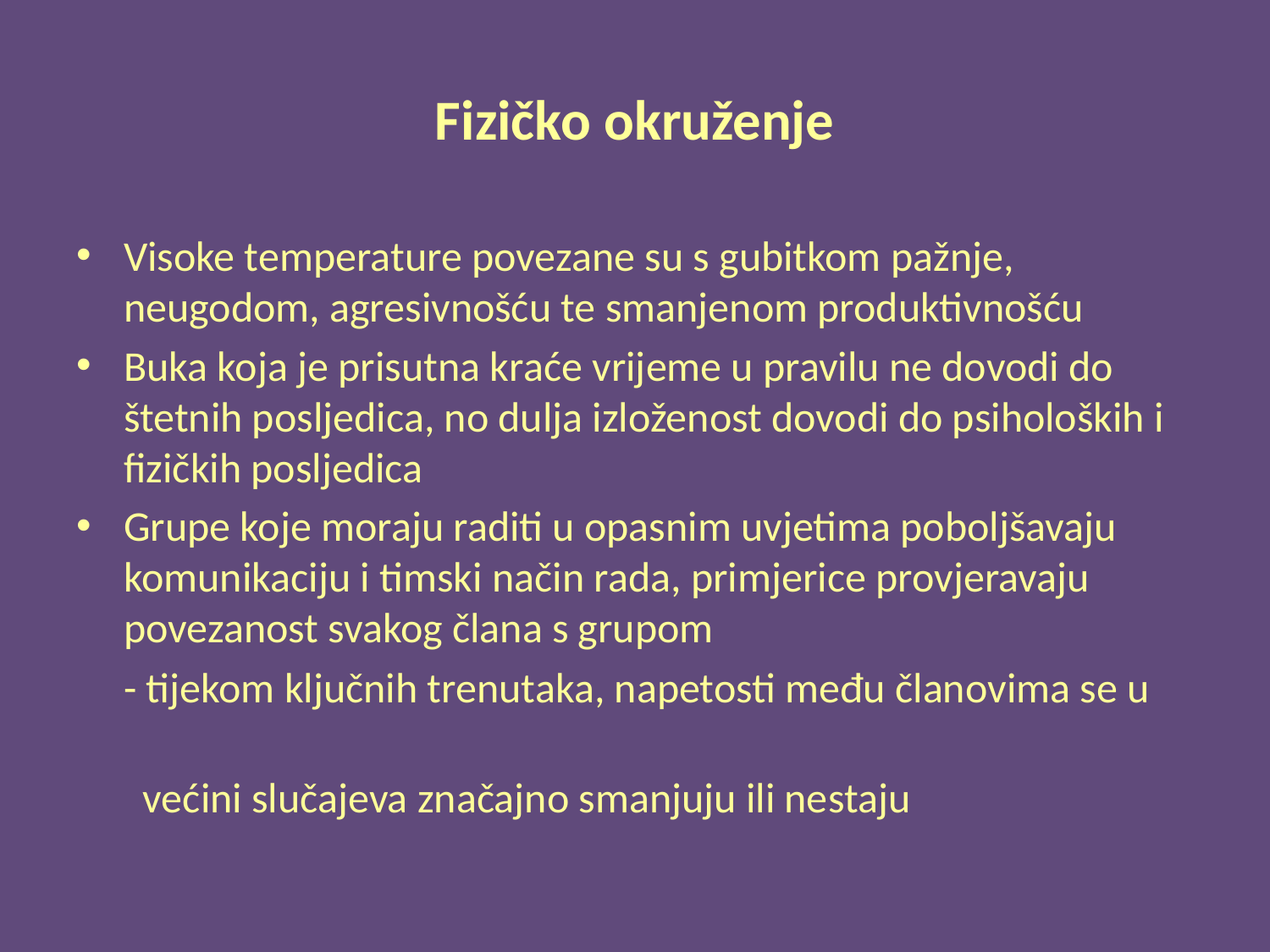

# Fizičko okruženje
Visoke temperature povezane su s gubitkom pažnje, neugodom, agresivnošću te smanjenom produktivnošću
Buka koja je prisutna kraće vrijeme u pravilu ne dovodi do štetnih posljedica, no dulja izloženost dovodi do psiholoških i fizičkih posljedica
Grupe koje moraju raditi u opasnim uvjetima poboljšavaju komunikaciju i timski način rada, primjerice provjeravaju povezanost svakog člana s grupom
     - tijekom ključnih trenutaka, napetosti među članovima se u
       većini slučajeva značajno smanjuju ili nestaju